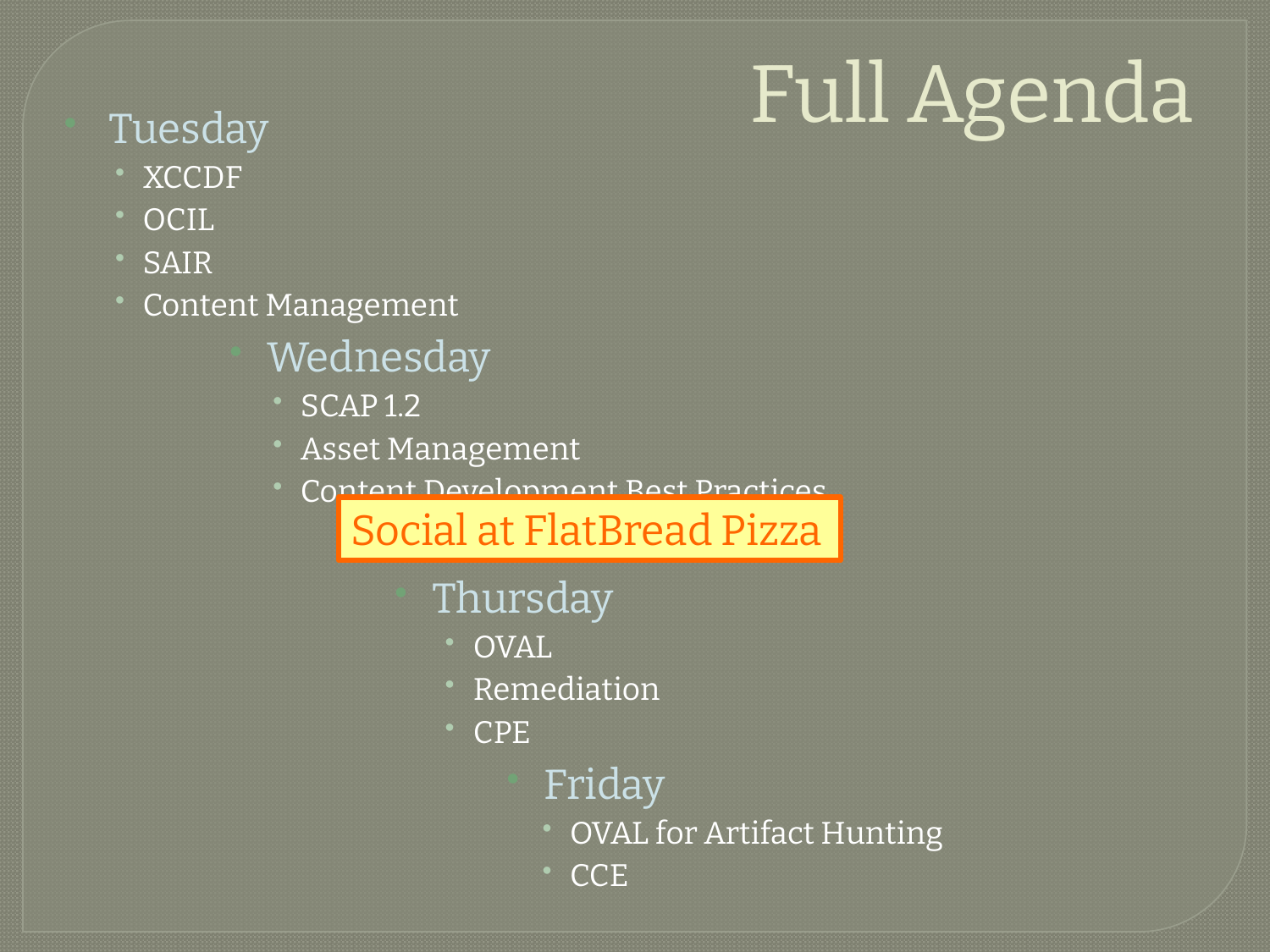

Full Agenda
 Tuesday
XCCDF
OCIL
SAIR
Content Management
 Wednesday
SCAP 1.2
Asset Management
Content Development Best Practices
 Thursday
OVAL
Remediation
CPE
 Friday
OVAL for Artifact Hunting
CCE

Social at FlatBread Pizza